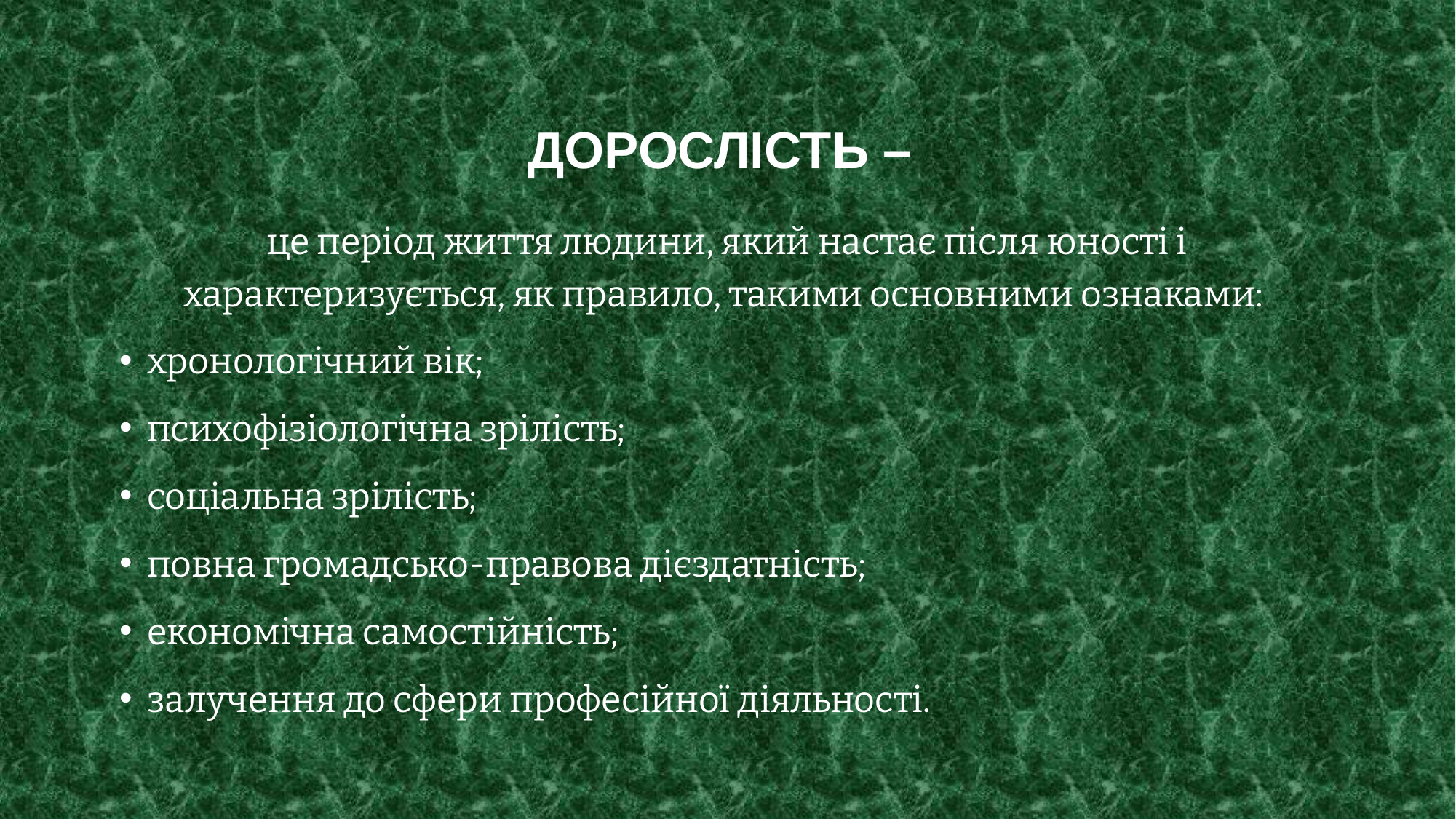

# Дорослість –
це період життя людини, який настає після юності і характеризується, як правило, такими основними ознаками:
хронологічний вік;
психофізіологічна зрілість;
соціальна зрілість;
повна громадсько-правова дієздатність;
економічна самостійність;
залучення до сфери професійної діяльності.